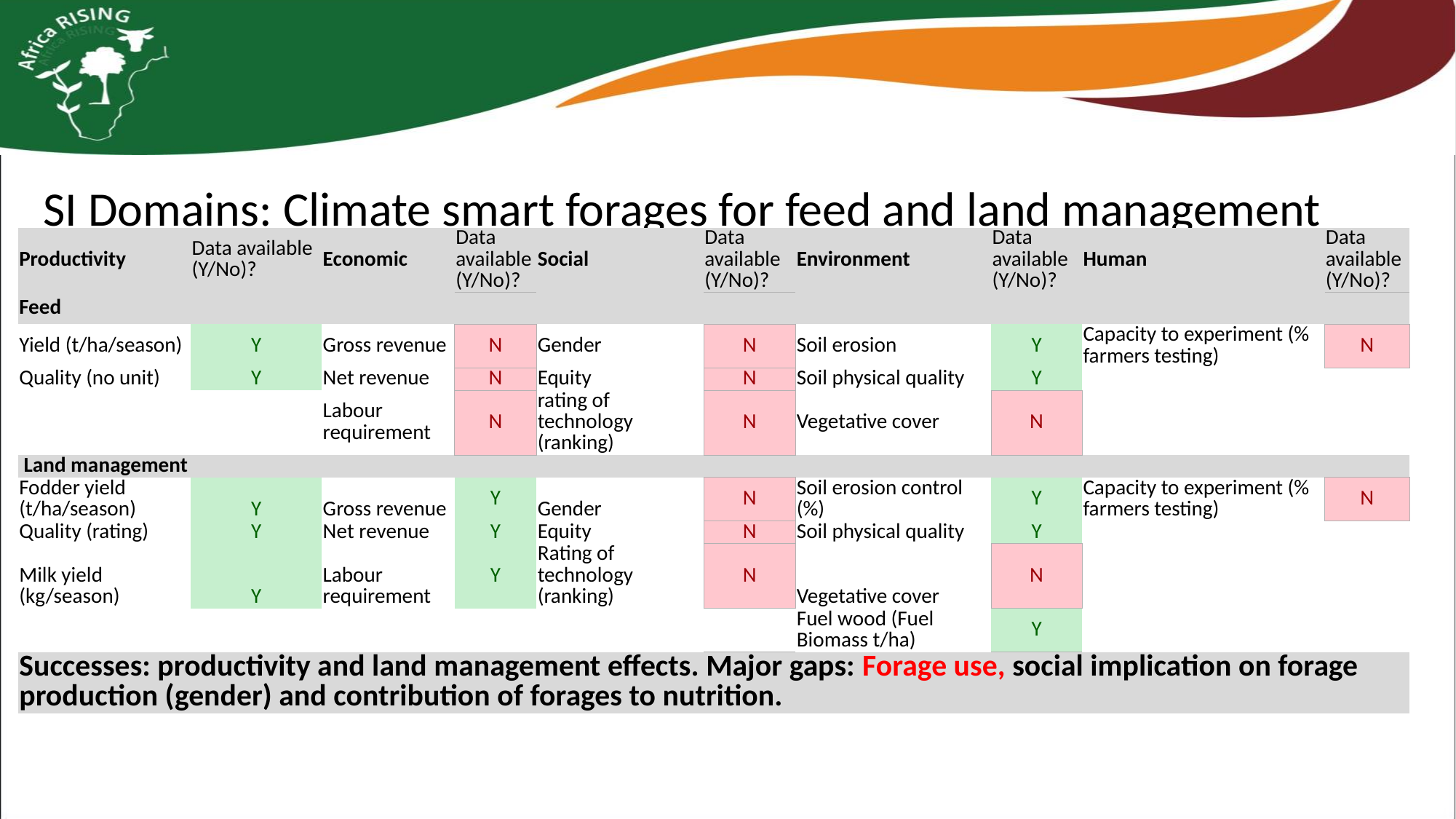

SI Domains: Climate smart forages for feed and land management
| Productivity | Data available (Y/No)? | Economic | Data available (Y/No)? | Social | Data available (Y/No)? | Environment | Data available (Y/No)? | Human | Data available (Y/No)? |
| --- | --- | --- | --- | --- | --- | --- | --- | --- | --- |
| Feed |  |  |  |  |  |  |  |  |  |
| Yield (t/ha/season) | Y | Gross revenue | N | Gender | N | Soil erosion | Y | Capacity to experiment (% farmers testing) | N |
| Quality (no unit) | Y | Net revenue | N | Equity | N | Soil physical quality | Y |  |  |
|  |  | Labour requirement | N | rating of technology (ranking) | N | Vegetative cover | N |  |  |
| Land management |  |  |  |  |  |  |  |  |  |
| Fodder yield (t/ha/season) | Y | Gross revenue | Y | Gender | N | Soil erosion control (%) | Y | Capacity to experiment (% farmers testing) | N |
| Quality (rating) | Y | Net revenue | Y | Equity | N | Soil physical quality | Y |  |  |
| Milk yield (kg/season) | Y | Labour requirement | Y | Rating of technology (ranking) | N | Vegetative cover | N |  |  |
|  |  |  |  |  |  | Fuel wood (Fuel Biomass t/ha) | Y |  |  |
| Successes: productivity and land management effects. Major gaps: Forage use, social implication on forage production (gender) and contribution of forages to nutrition. |  |  |  |  |  |  |  |  |  |